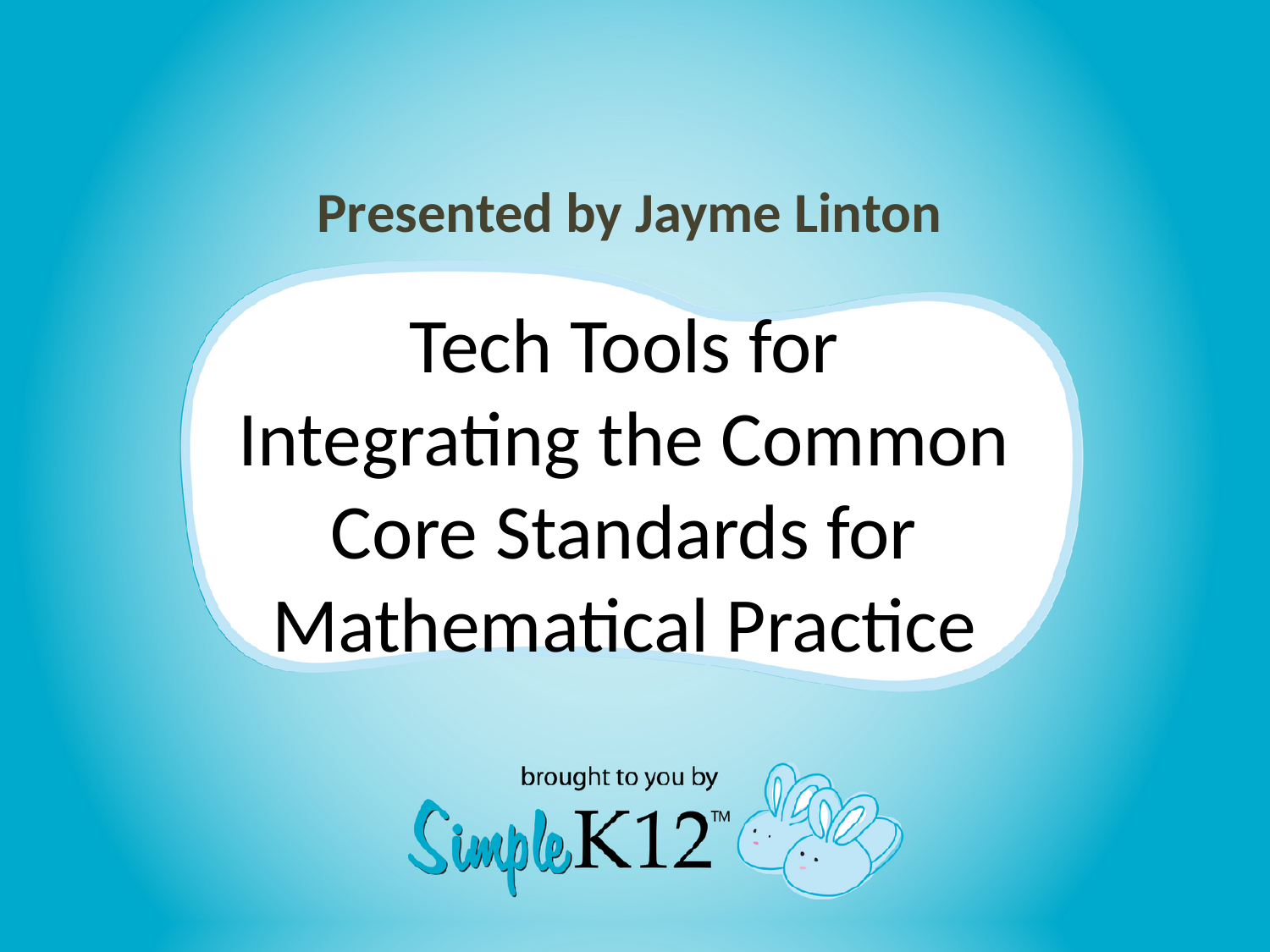

Presented by Jayme Linton
# Tech Tools for Integrating the Common Core Standards for Mathematical Practice